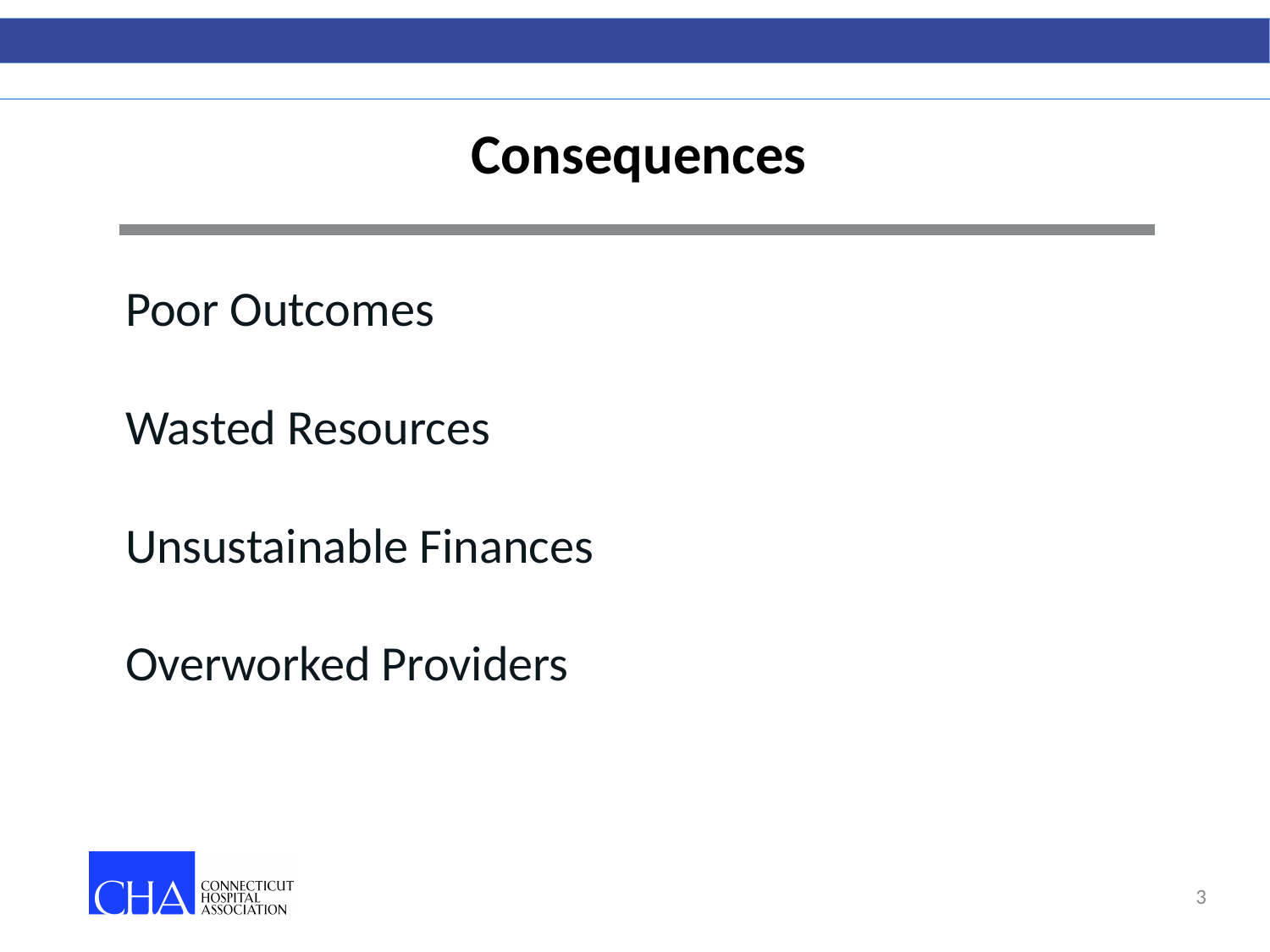

# Consequences
 	Poor Outcomes

	Wasted Resources

	Unsustainable Finances

	Overworked Providers